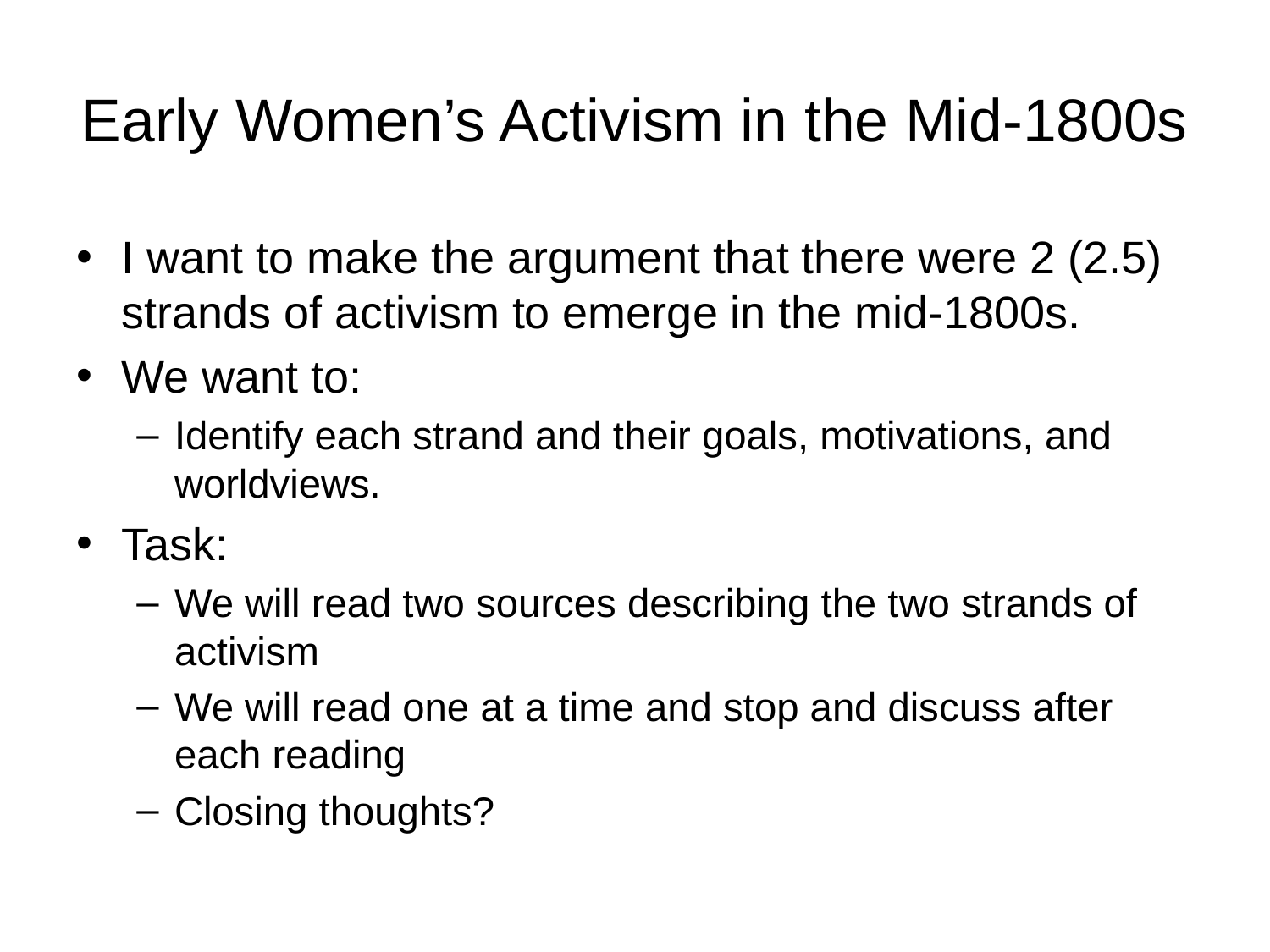

# Early Women’s Activism in the Mid-1800s
I want to make the argument that there were 2 (2.5) strands of activism to emerge in the mid-1800s.
We want to:
Identify each strand and their goals, motivations, and worldviews.
Task:
We will read two sources describing the two strands of activism
We will read one at a time and stop and discuss after each reading
Closing thoughts?